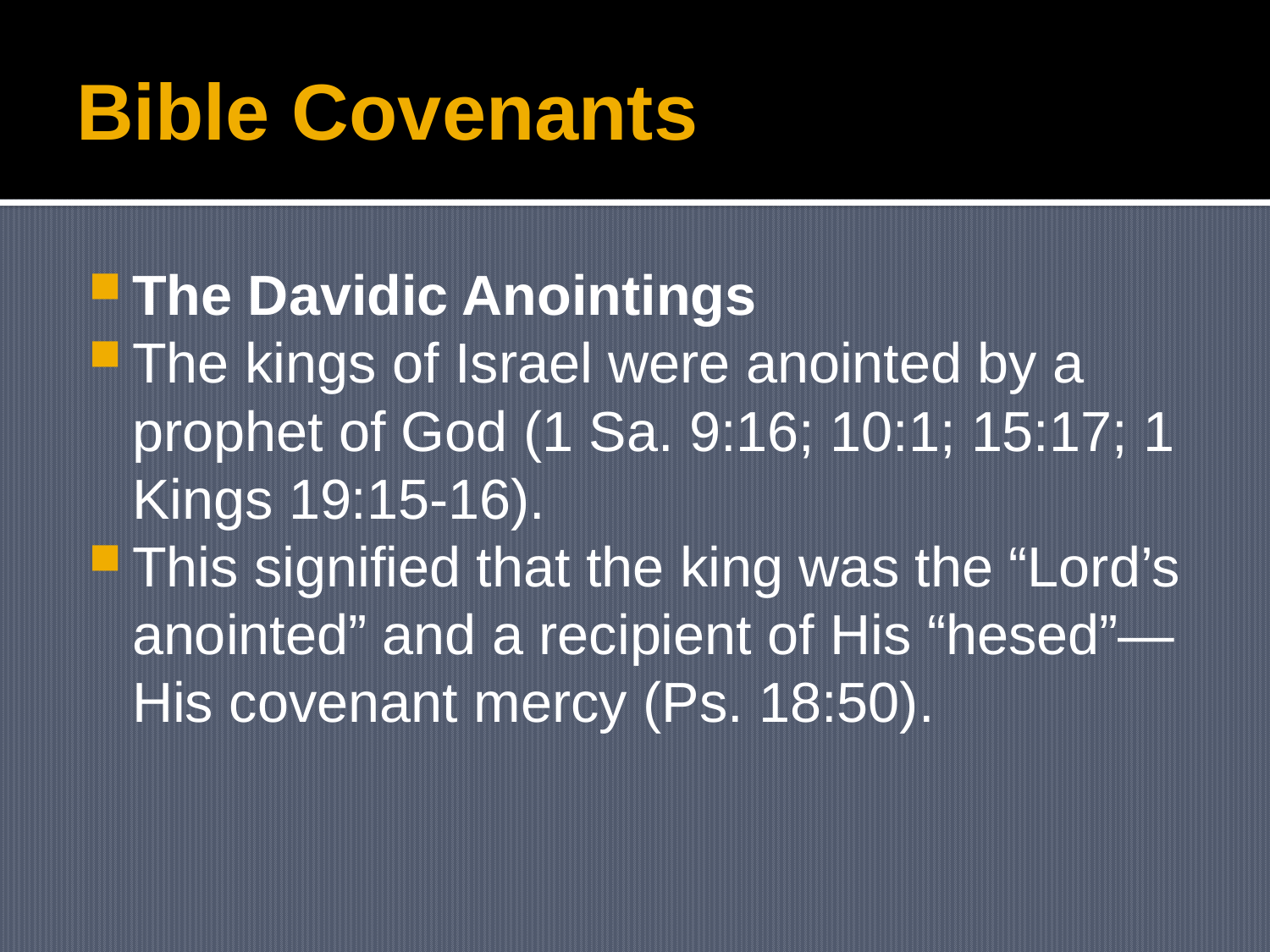

# Bible Covenants
The Davidic Anointings
The kings of Israel were anointed by a prophet of God (1 Sa. 9:16; 10:1; 15:17; 1 Kings 19:15-16).
This signified that the king was the “Lord’s anointed” and a recipient of His “hesed”—His covenant mercy (Ps. 18:50).